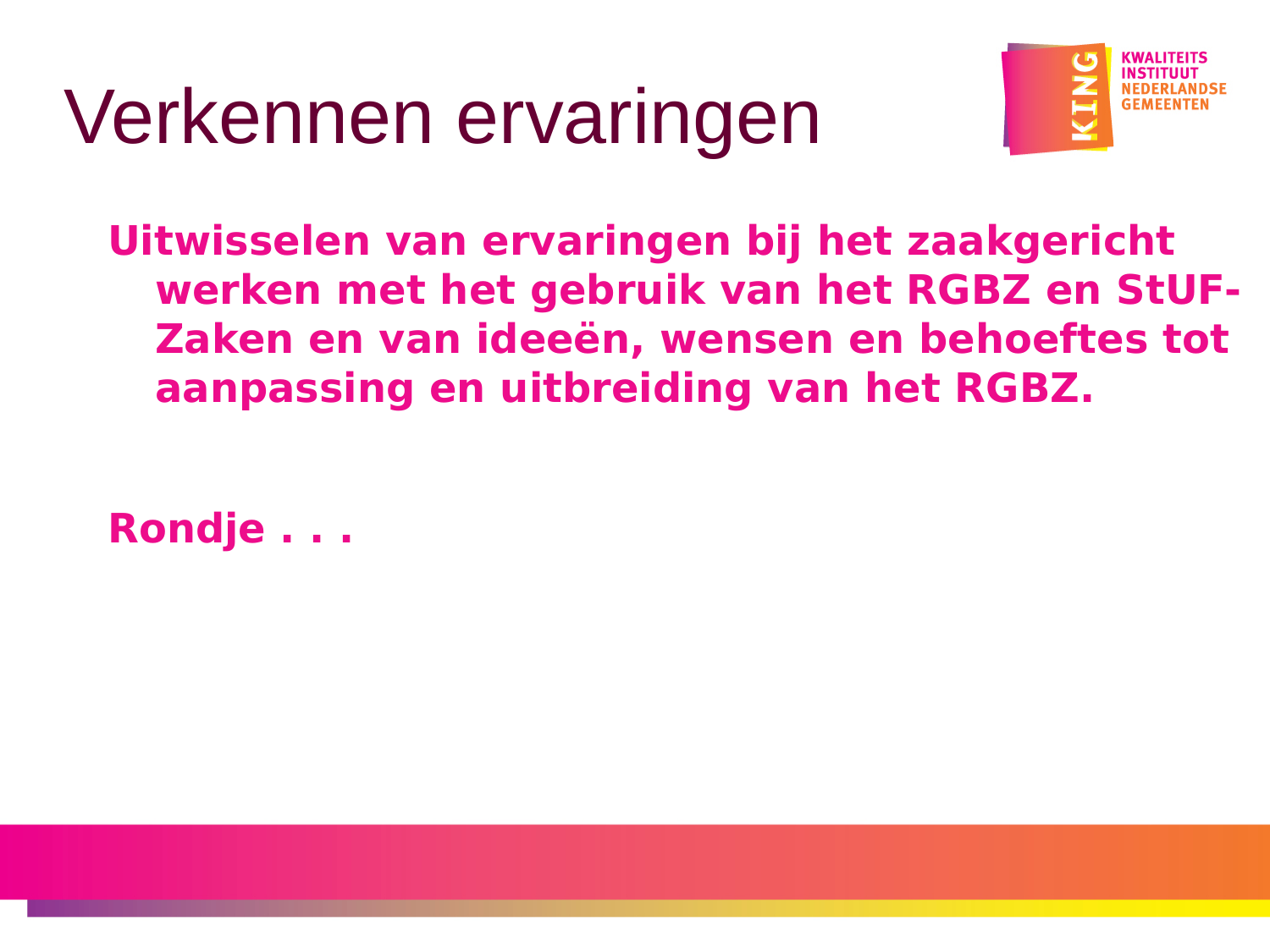

# Verkennen ervaringen
Uitwisselen van ervaringen bij het zaakgericht werken met het gebruik van het RGBZ en StUF-Zaken en van ideeën, wensen en behoeftes tot aanpassing en uitbreiding van het RGBZ.

Rondje . . .